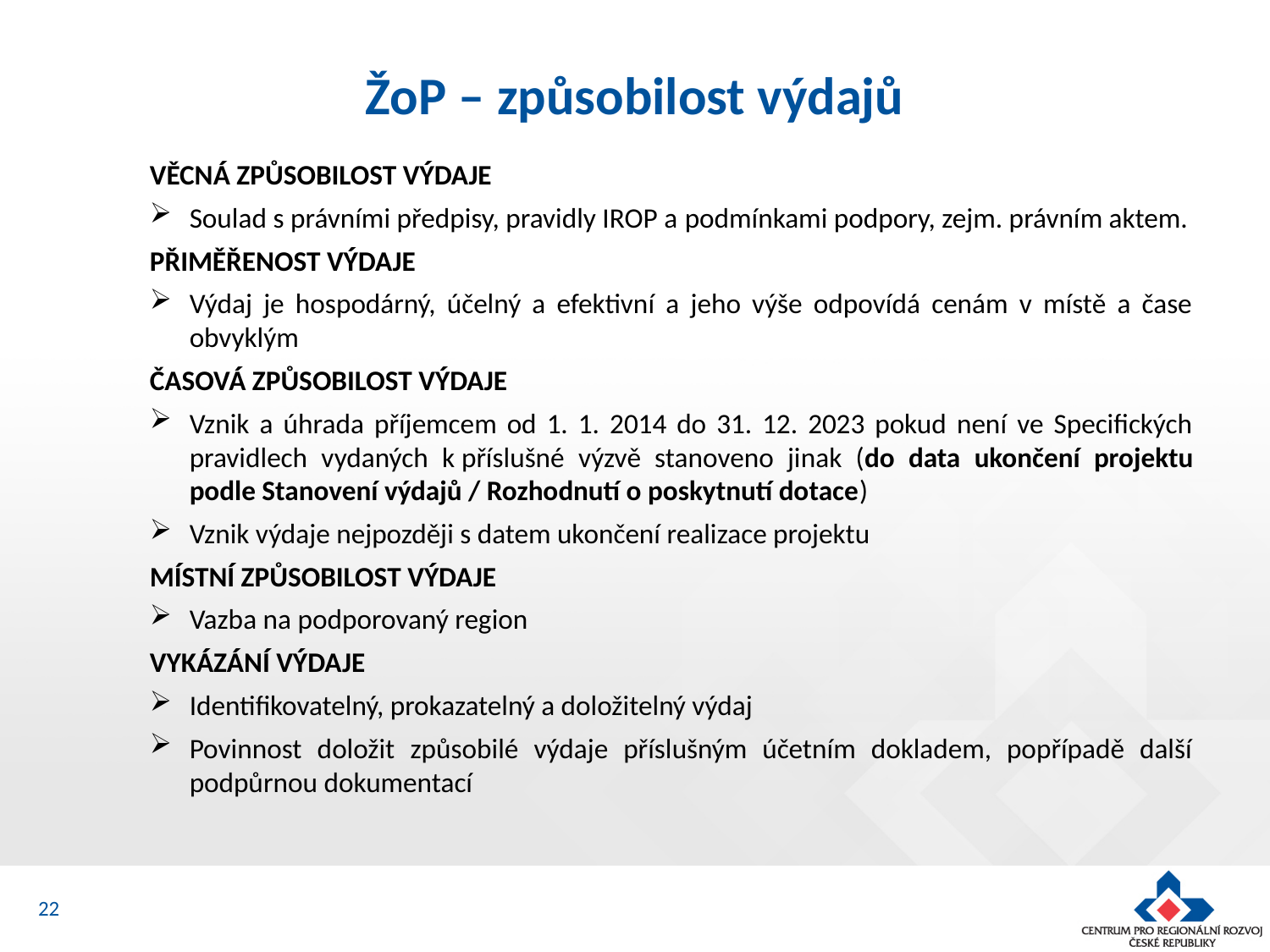

# ŽoP – způsobilost výdajů
Věcná způsobilost výdaje
Soulad s právními předpisy, pravidly IROP a podmínkami podpory, zejm. právním aktem.
Přiměřenost výdaje
Výdaj je hospodárný, účelný a efektivní a jeho výše odpovídá cenám v místě a čase obvyklým
Časová způsobilost výdaje
Vznik a úhrada příjemcem od 1. 1. 2014 do 31. 12. 2023 pokud není ve Specifických pravidlech vydaných k příslušné výzvě stanoveno jinak (do data ukončení projektu podle Stanovení výdajů / Rozhodnutí o poskytnutí dotace)
Vznik výdaje nejpozději s datem ukončení realizace projektu
Místní způsobilost výdaje
Vazba na podporovaný region
Vykázání výdaje
Identifikovatelný, prokazatelný a doložitelný výdaj
Povinnost doložit způsobilé výdaje příslušným účetním dokladem, popřípadě další podpůrnou dokumentací
22